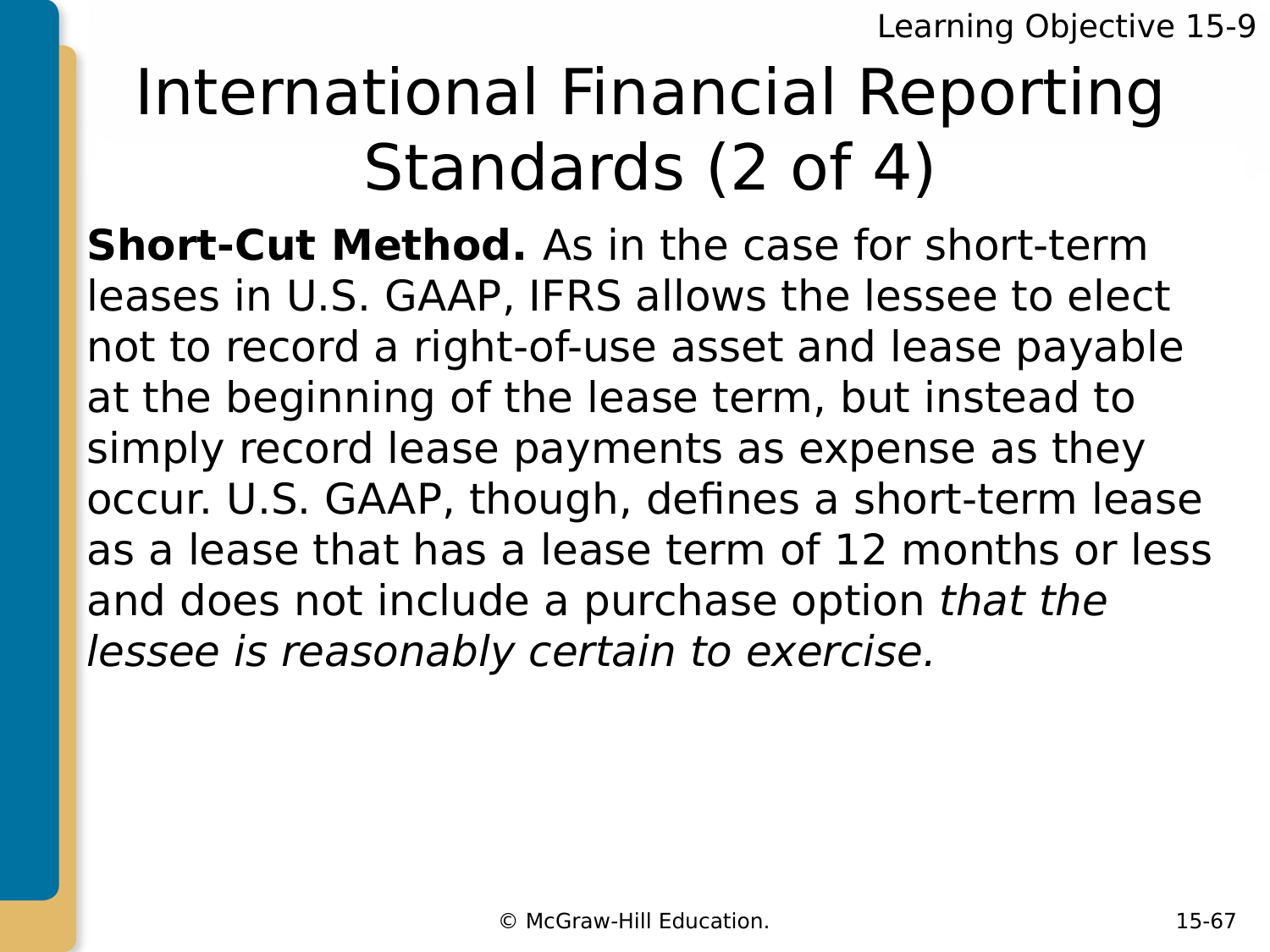

Learning Objective 15-9
# International Financial Reporting Standards (2 of 4)
Short-Cut Method. As in the case for short-term leases in U.S. GAAP, IFRS allows the lessee to elect not to record a right-of-use asset and lease payable at the beginning of the lease term, but instead to simply record lease payments as expense as they occur. U.S. GAAP, though, defines a short-term lease as a lease that has a lease term of 12 months or less and does not include a purchase option that the lessee is reasonably certain to exercise.